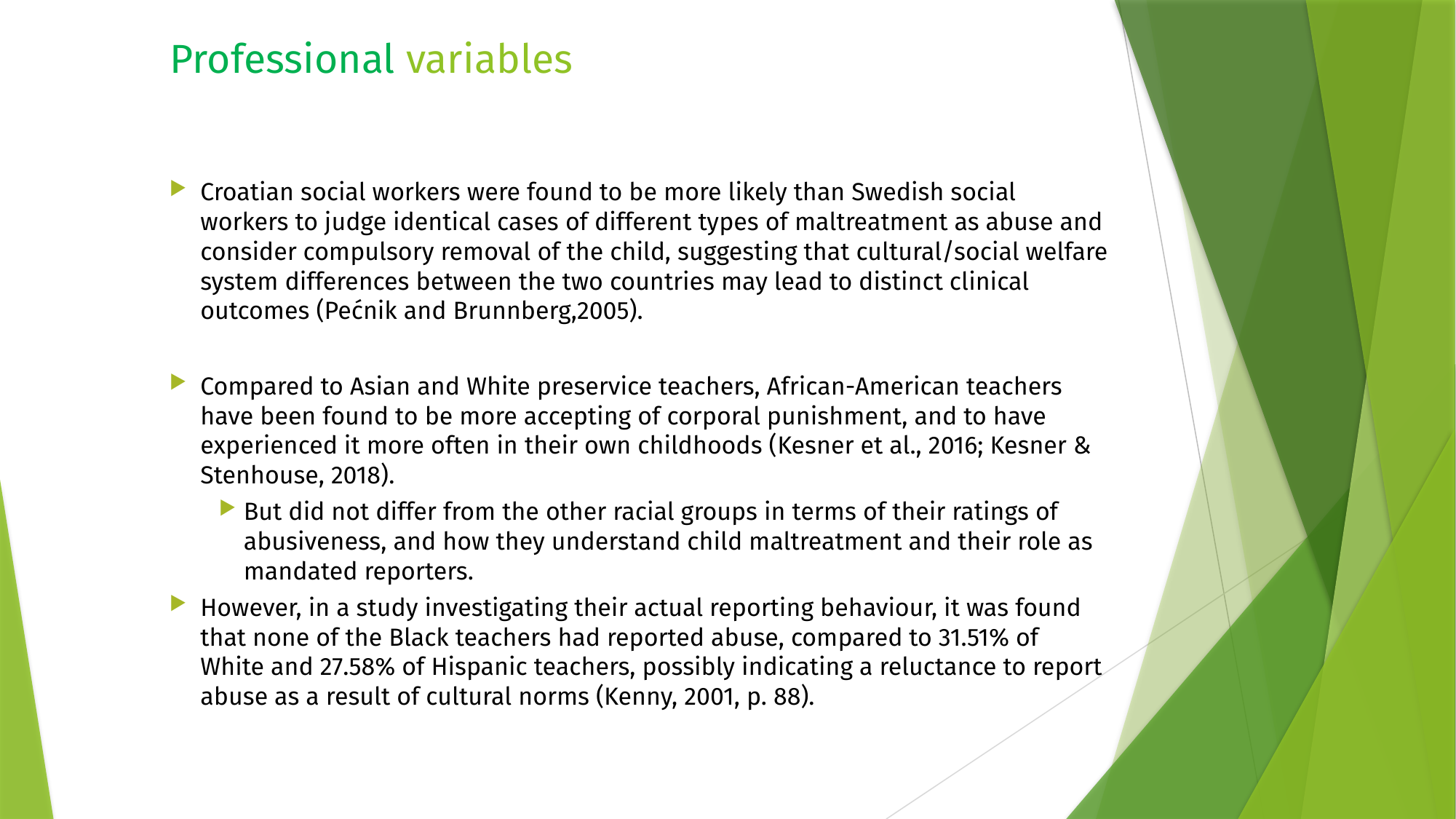

# Professional variables

Croatian social workers were found to be more likely than Swedish social workers to judge identical cases of different types of maltreatment as abuse and consider compulsory removal of the child, suggesting that cultural/social welfare system differences between the two countries may lead to distinct clinical outcomes (Pećnik and Brunnberg,2005).

Compared to Asian and White preservice teachers, African-American teachers have been found to be more accepting of corporal punishment, and to have experienced it more often in their own childhoods (Kesner et al., 2016; Kesner & Stenhouse, 2018).
But did not differ from the other racial groups in terms of their ratings of abusiveness, and how they understand child maltreatment and their role as mandated reporters.
However, in a study investigating their actual reporting behaviour, it was found that none of the Black teachers had reported abuse, compared to 31.51% of White and 27.58% of Hispanic teachers, possibly indicating a reluctance to report abuse as a result of cultural norms (Kenny, 2001, p. 88).